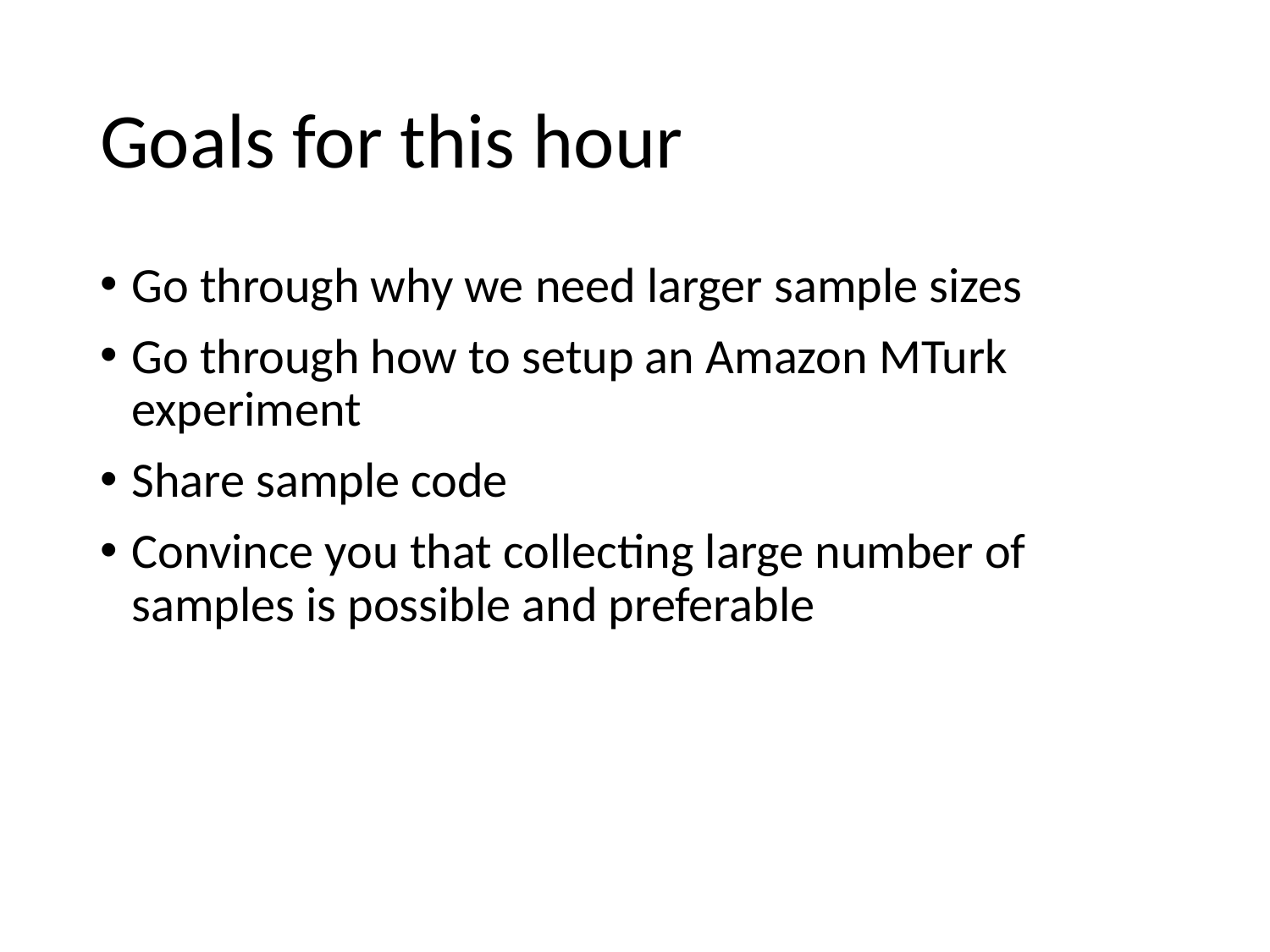

# Goals for this hour
Go through why we need larger sample sizes
Go through how to setup an Amazon MTurk experiment
Share sample code
Convince you that collecting large number of samples is possible and preferable